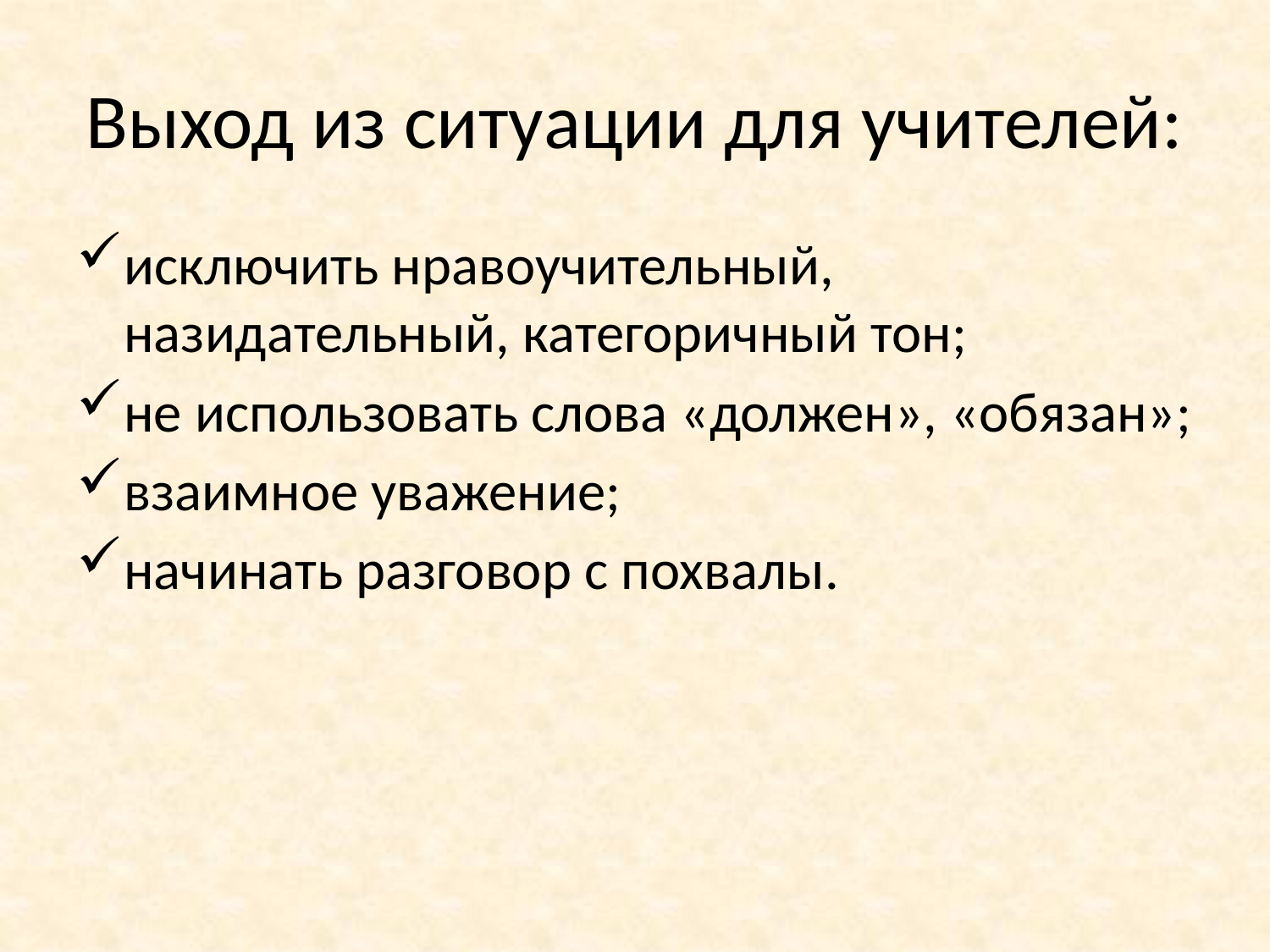

# Выход из ситуации для учителей:
исключить нравоучительный, назидательный, категоричный тон;
не использовать слова «должен», «обязан»;
взаимное уважение;
начинать разговор с похвалы.